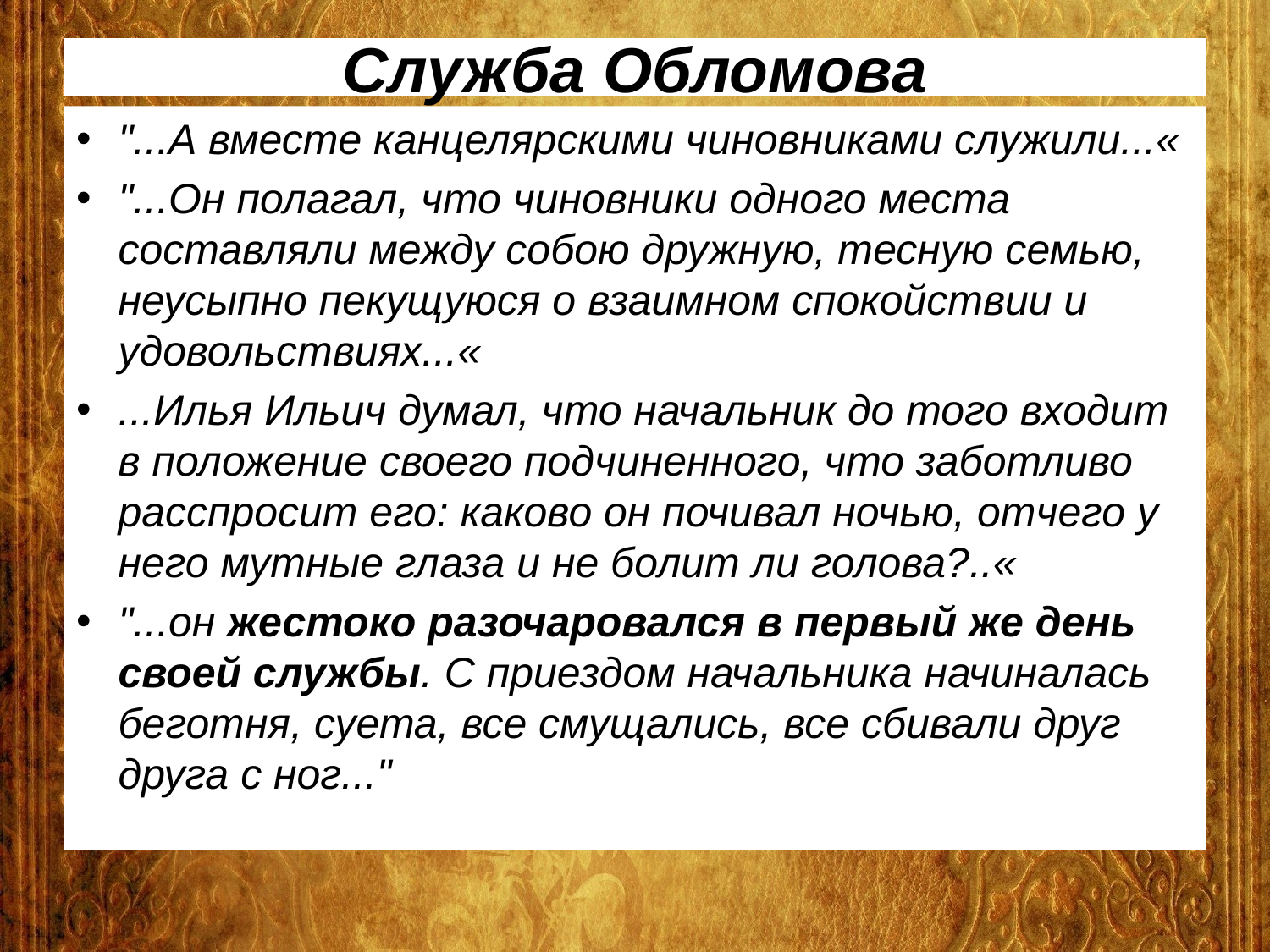

# Служба Обломова
"...А вместе канцелярскими чиновниками служили...«
"...Он полагал, что чиновники одного места составляли между собою дружную, тесную семью, неусыпно пекущуюся о взаимном спокойствии и удовольствиях...«
...Илья Ильич думал, что начальник до того входит в положение своего подчиненного, что заботливо расспросит его: каково он почивал ночью, отчего у него мутные глаза и не болит ли голова?..«
"...он жестоко разочаровался в первый же день своей службы. С приездом начальника начиналась беготня, суета, все смущались, все сбивали друг друга с ног..."